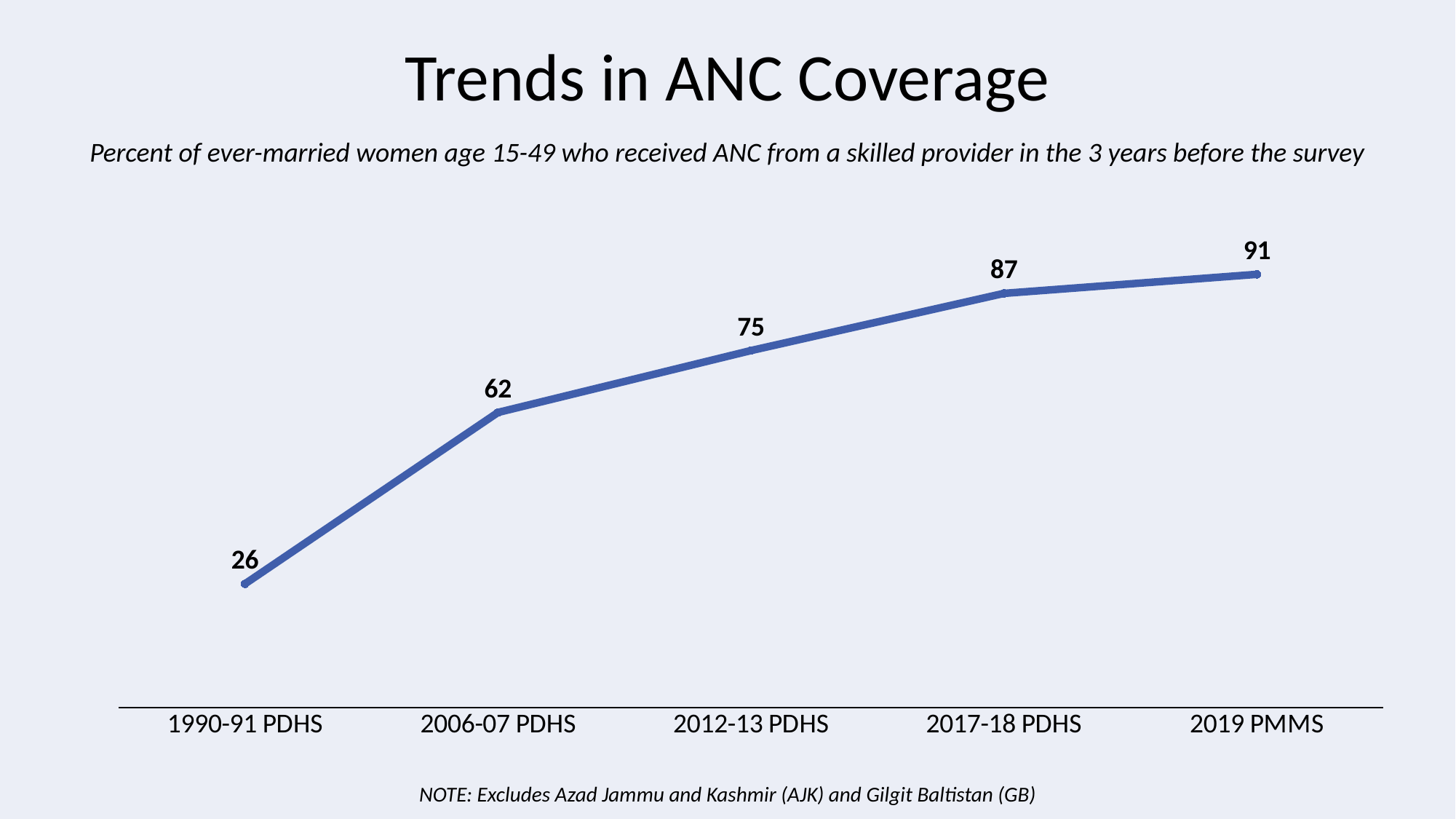

# Trends in ANC Coverage
Percent of ever-married women age 15-49 who received ANC from a skilled provider in the 3 years before the survey

### Chart

| Category | Column1 |
|---|---|
| 1990-91 PDHS | 26.0 |
| 2006-07 PDHS | 62.0 |
| 2012-13 PDHS | 75.0 |
| 2017-18 PDHS | 87.0 |
| 2019 PMMS | 91.0 |
NOTE: Excludes Azad Jammu and Kashmir (AJK) and Gilgit Baltistan (GB)